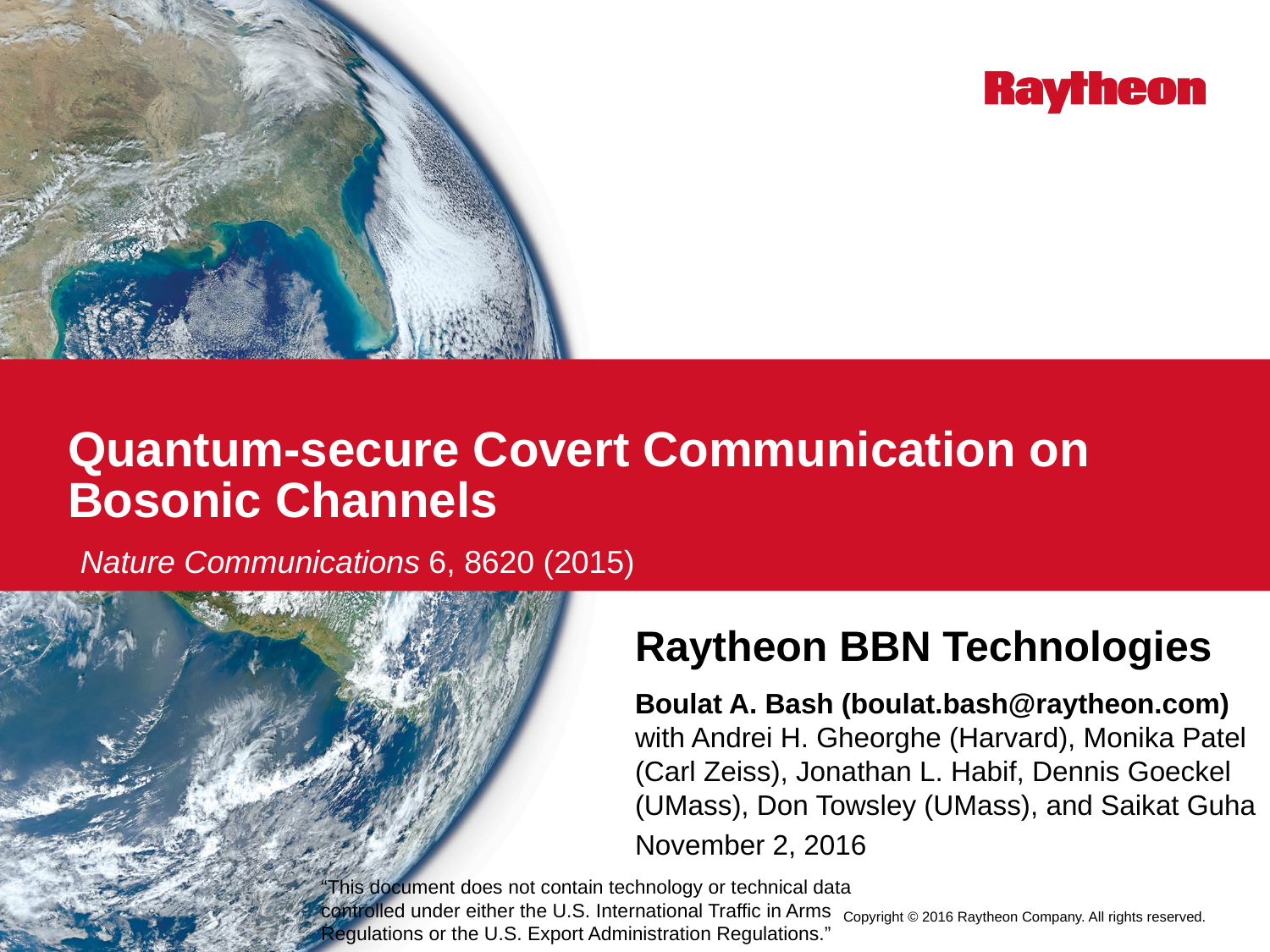

# Quantum-secure Covert Communication on Bosonic Channels
Nature Communications 6, 8620 (2015)
Raytheon BBN Technologies
Boulat A. Bash (boulat.bash@raytheon.com) with Andrei H. Gheorghe (Harvard), Monika Patel (Carl Zeiss), Jonathan L. Habif, Dennis Goeckel (UMass), Don Towsley (UMass), and Saikat Guha
November 2, 2016
“This document does not contain technology or technical data controlled under either the U.S. International Traffic in Arms Regulations or the U.S. Export Administration Regulations.”